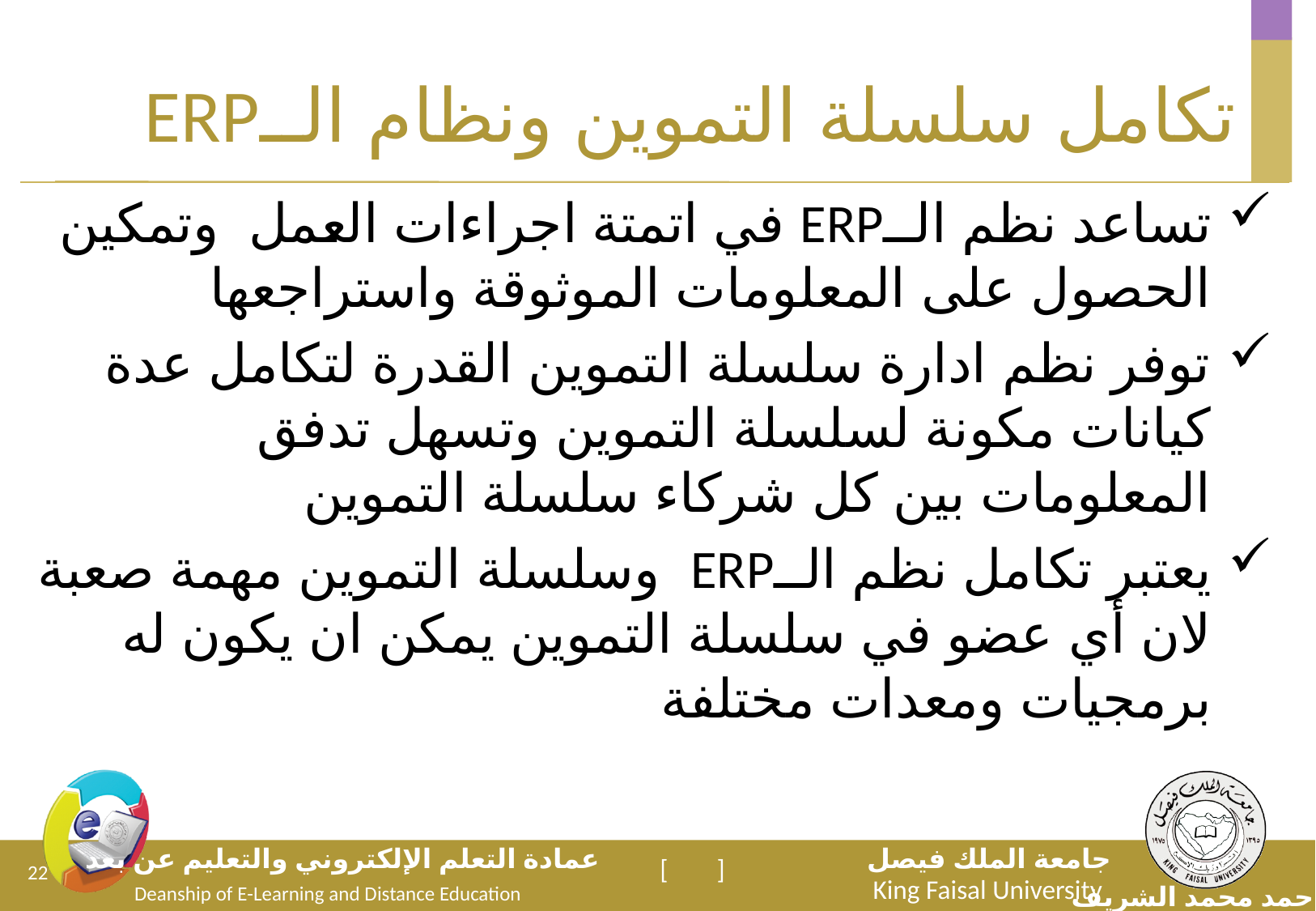

# تكامل سلسلة التموين ونظام الــERP
تساعد نظم الــERP في اتمتة اجراءات العمل  وتمكين الحصول على المعلومات الموثوقة واستراجعها
توفر نظم ادارة سلسلة التموين القدرة لتكامل عدة كيانات مكونة لسلسلة التموين وتسهل تدفق المعلومات بين كل شركاء سلسلة التموين
يعتبر تكامل نظم الــERP  وسلسلة التموين مهمة صعبة لان أي عضو في سلسلة التموين يمكن ان يكون له برمجيات ومعدات مختلفة
22